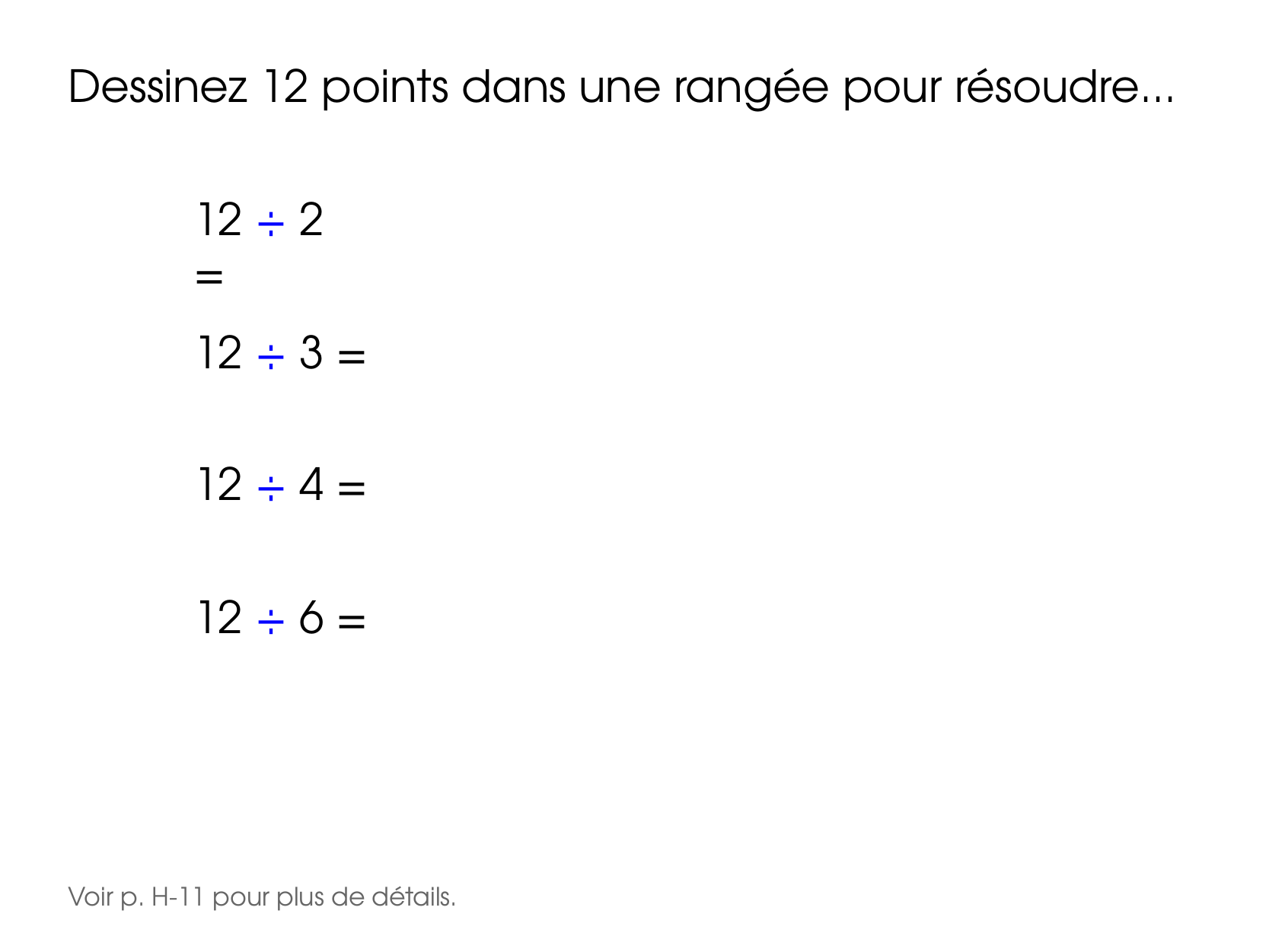

Dessinez 12 points dans une rangée pour résoudre...
12 ÷ 2 =
12 ÷ 3 =
12 ÷ 4 =
12 ÷ 6 =
Voir p. H-11 pour plus de détails.